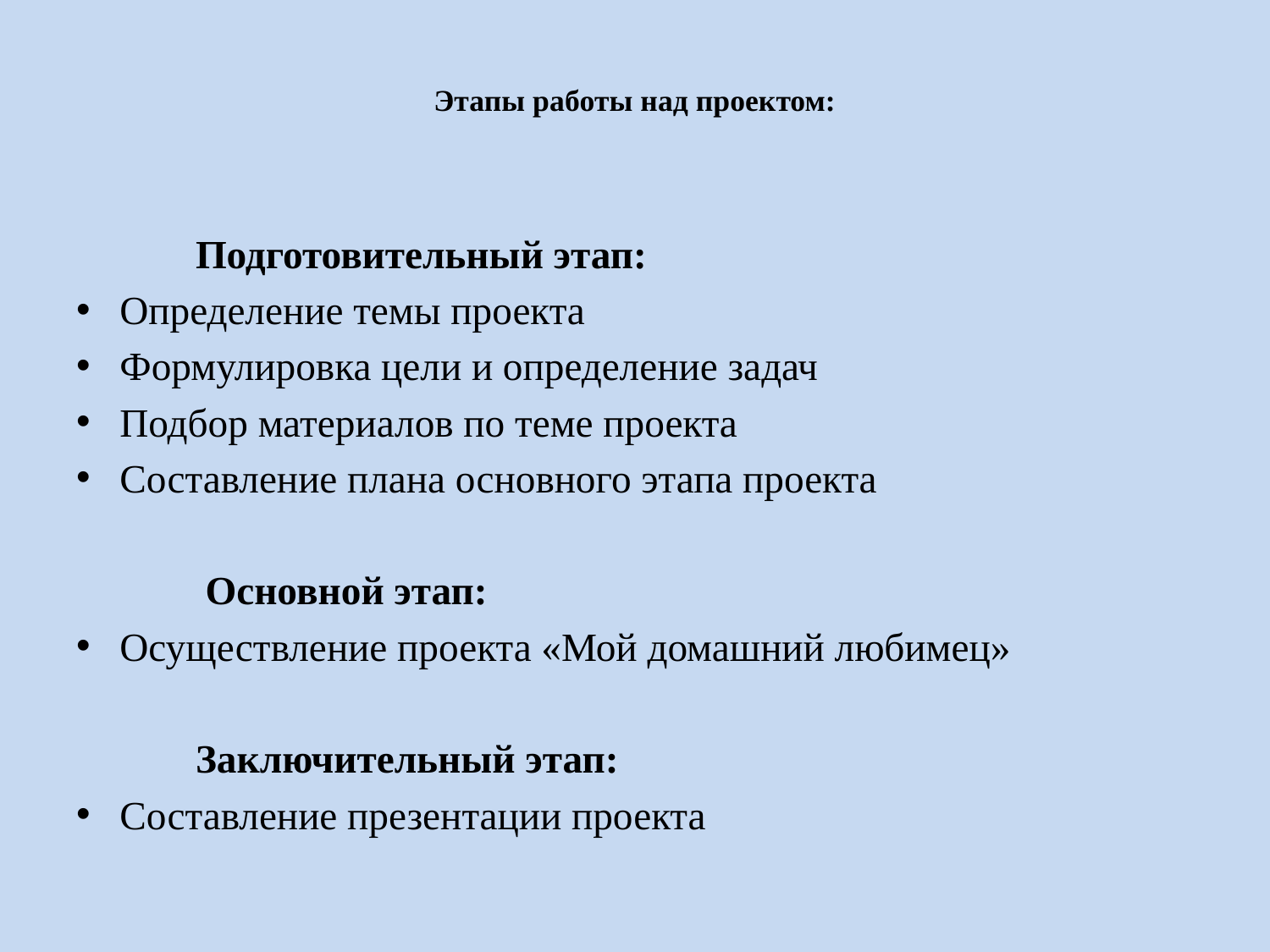

# Этапы работы над проектом:
            Подготовительный этап:
Определение темы проекта
Формулировка цели и определение задач
Подбор материалов по теме проекта
Составление плана основного этапа проекта

             Основной этап:
Осуществление проекта «Мой домашний любимец»

            Заключительный этап:
Составление презентации проекта